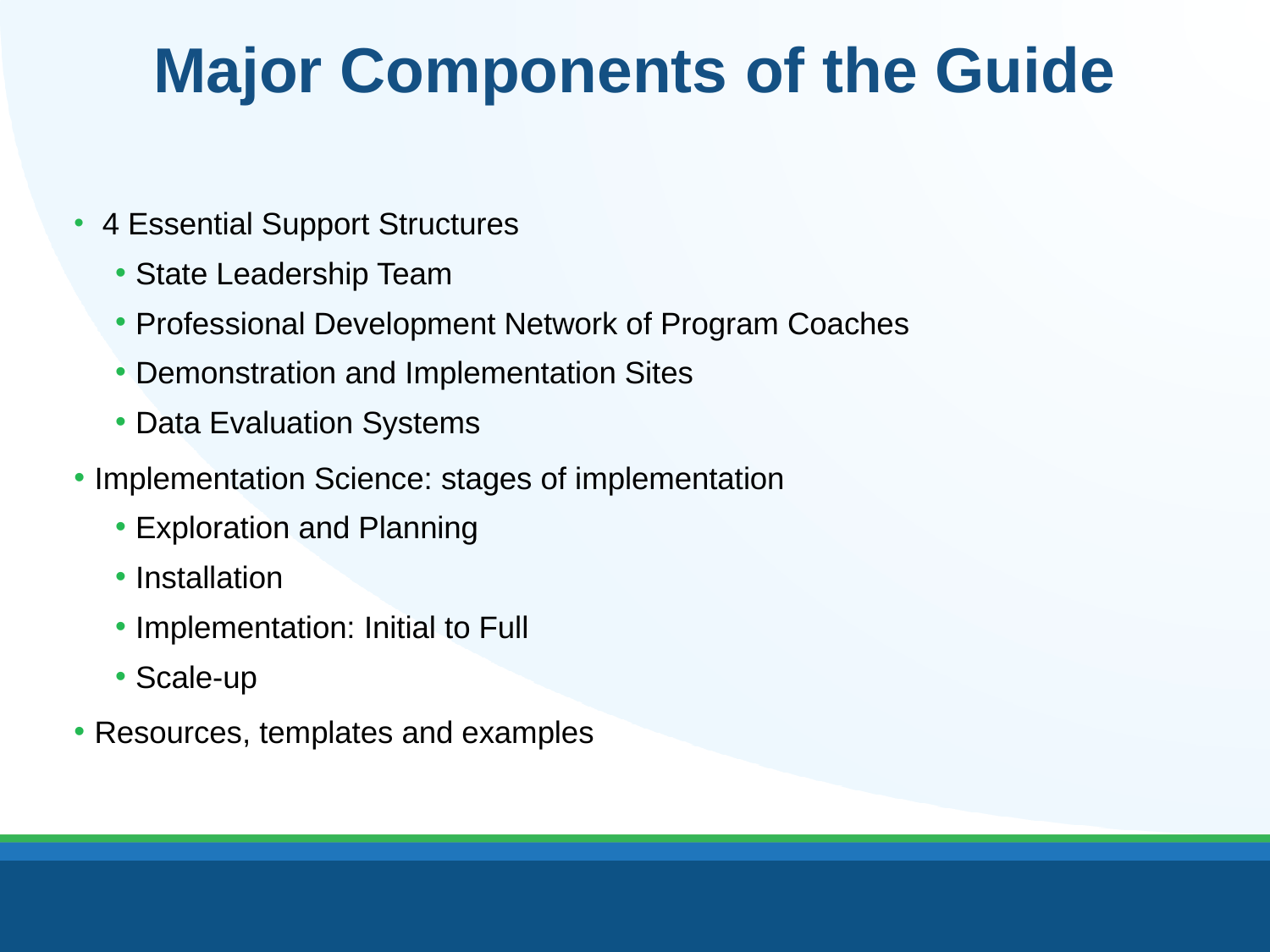

# Major Components of the Guide
 4 Essential Support Structures
State Leadership Team
Professional Development Network of Program Coaches
Demonstration and Implementation Sites
Data Evaluation Systems
Implementation Science: stages of implementation
Exploration and Planning
Installation
Implementation: Initial to Full
Scale-up
Resources, templates and examples